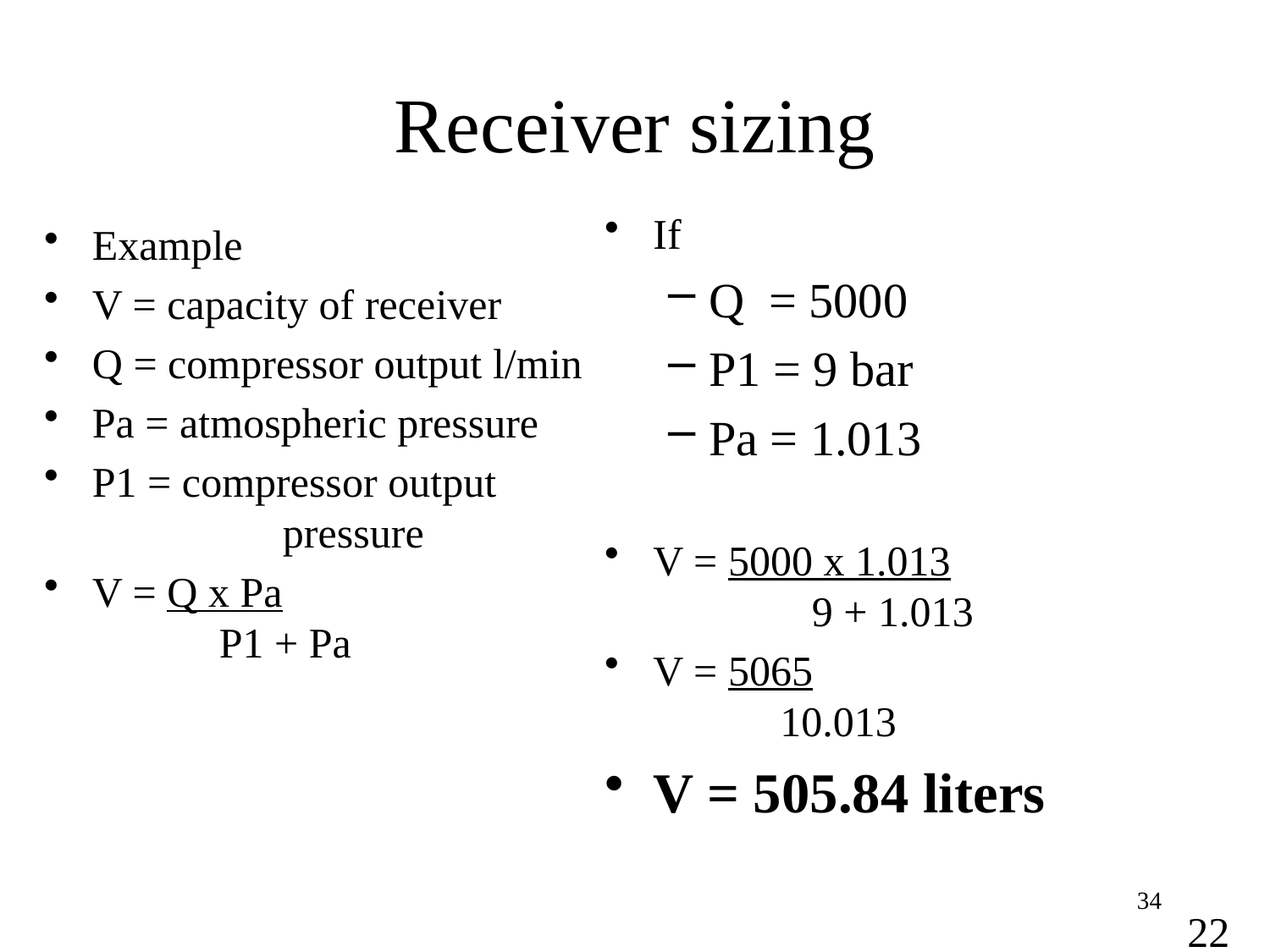

# Receiver sizing
If
Q  = 5000
P1 = 9 bar
Pa = 1.013

V = 5000 x 1.013			   9 + 1.013
V = 5065				10.013
V = 505.84 liters
Example
V = capacity of receiver
Q = compressor output l/min
Pa = atmospheric pressure
P1 = compressor output 		      pressure
V = Q x Pa				P1 + Pa
34
22